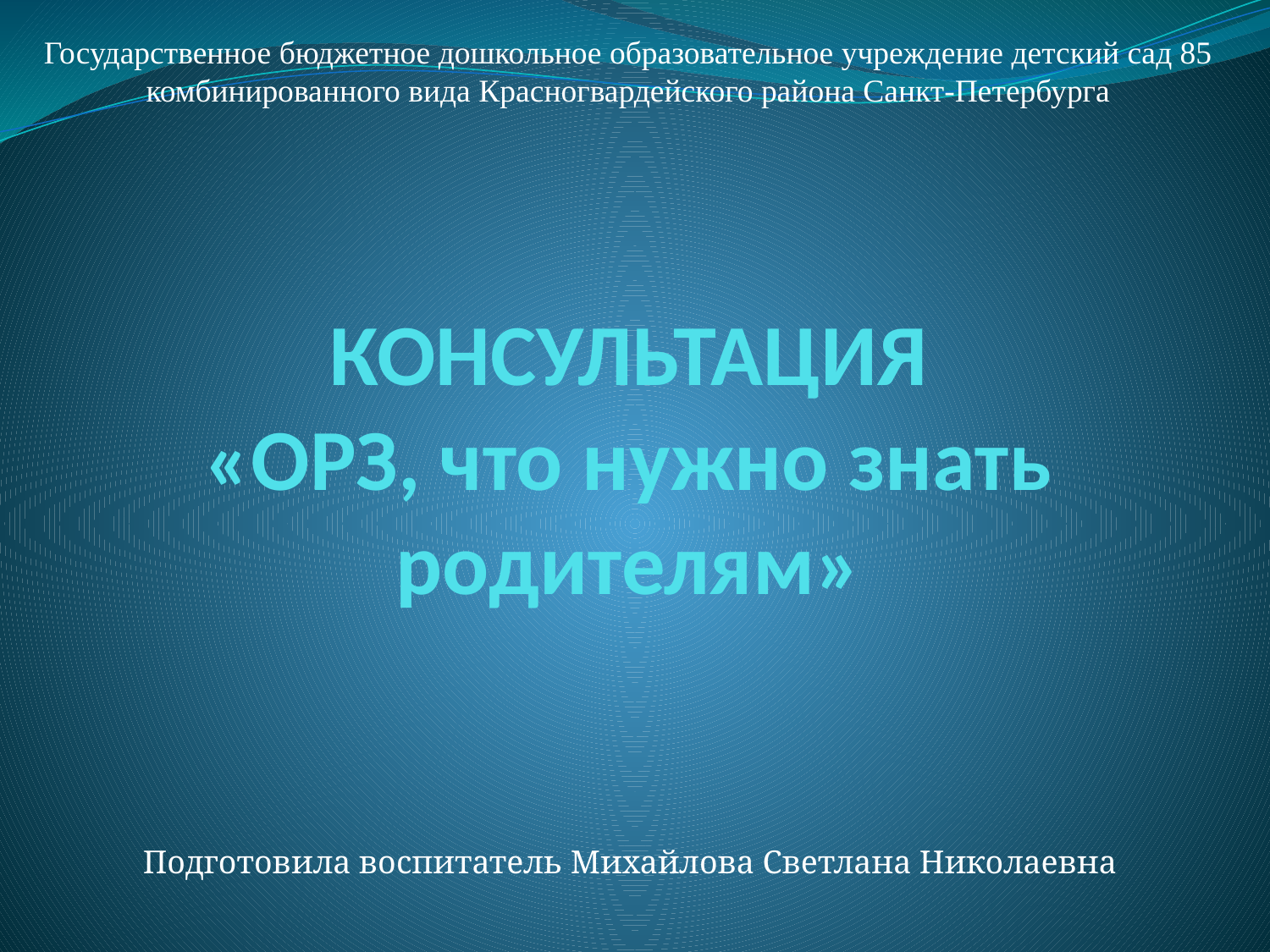

Государственное бюджетное дошкольное образовательное учреждение детский сад 85 комбинированного вида Красногвардейского района Санкт-Петербурга
# КОНСУЛЬТАЦИЯ «ОРЗ, что нужно знать родителям»
Подготовила воспитатель Михайлова Светлана Николаевна